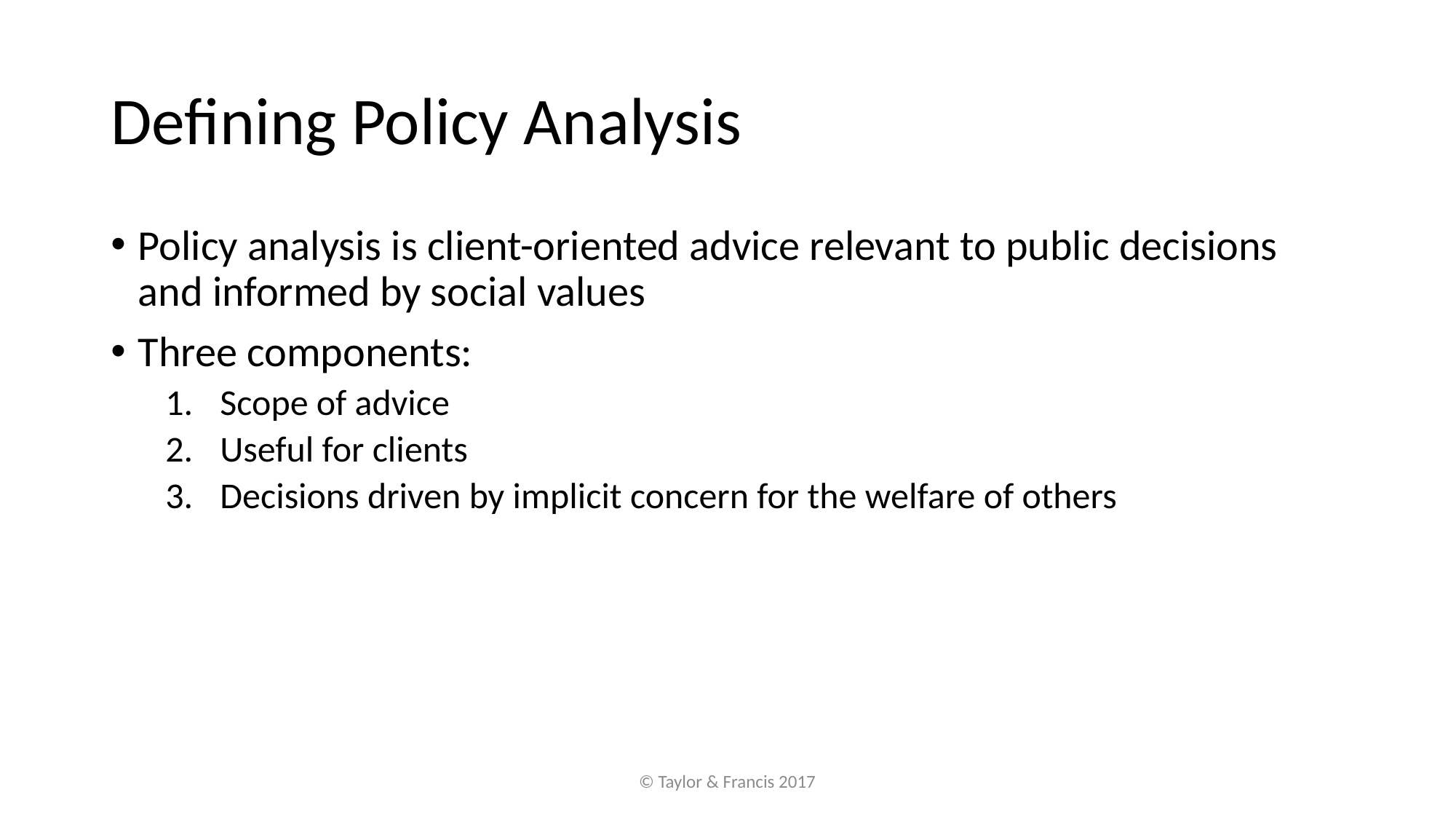

# Defining Policy Analysis
Policy analysis is client-oriented advice relevant to public decisions and informed by social values
Three components:
Scope of advice
Useful for clients
Decisions driven by implicit concern for the welfare of others
© Taylor & Francis 2017